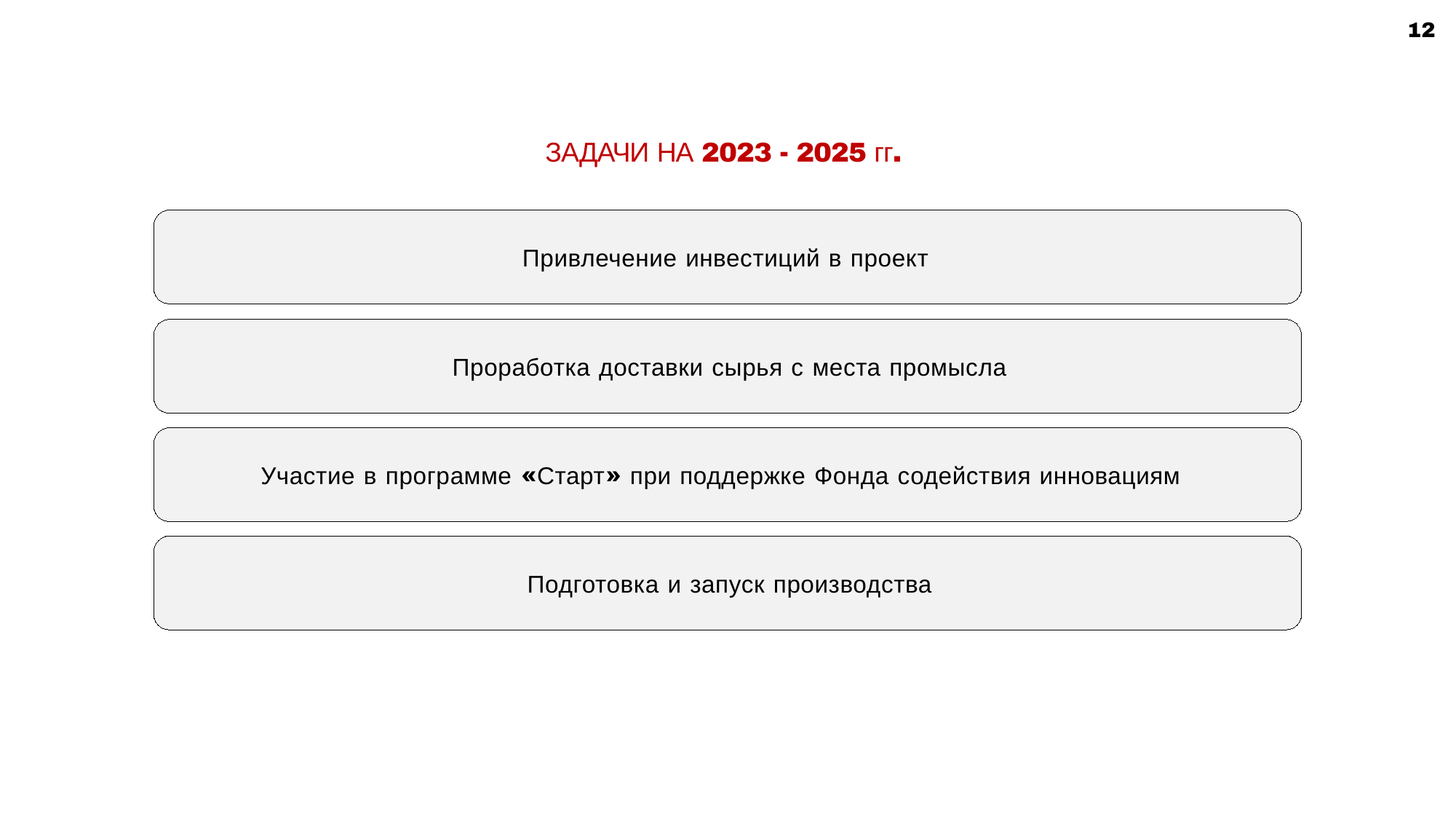

12
# ЗАДАЧИ НА 2023 - 2025 гг.
Привлечение инвестиций в проект
Проработка доставки сырья с места промысла
Участие в программе «Старт» при поддержке Фонда содействия инновациям
Подготовка и запуск производства